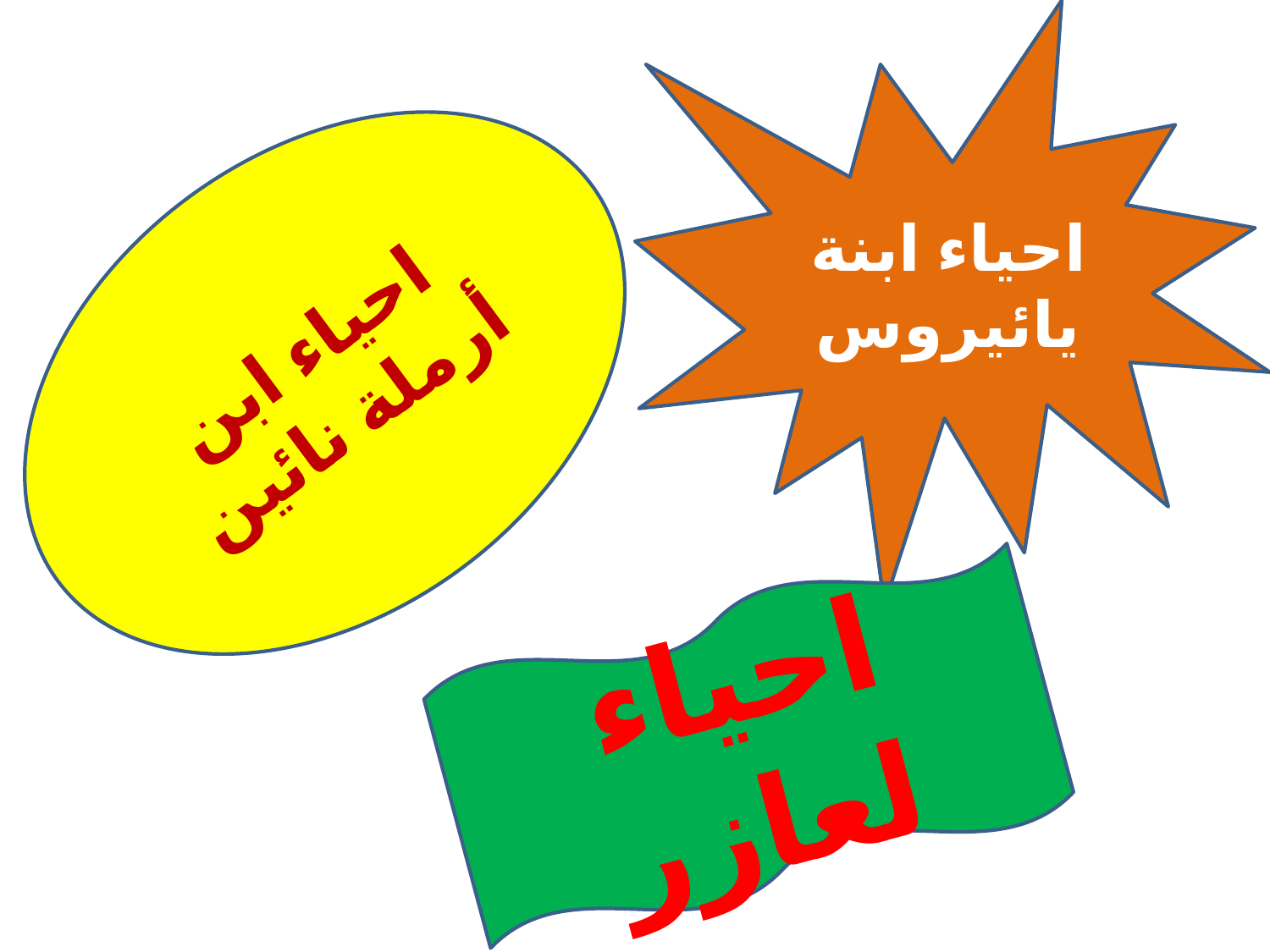

احياء ابنة يائيروس
احياء ابن أرملة نائين
احياء لعازر